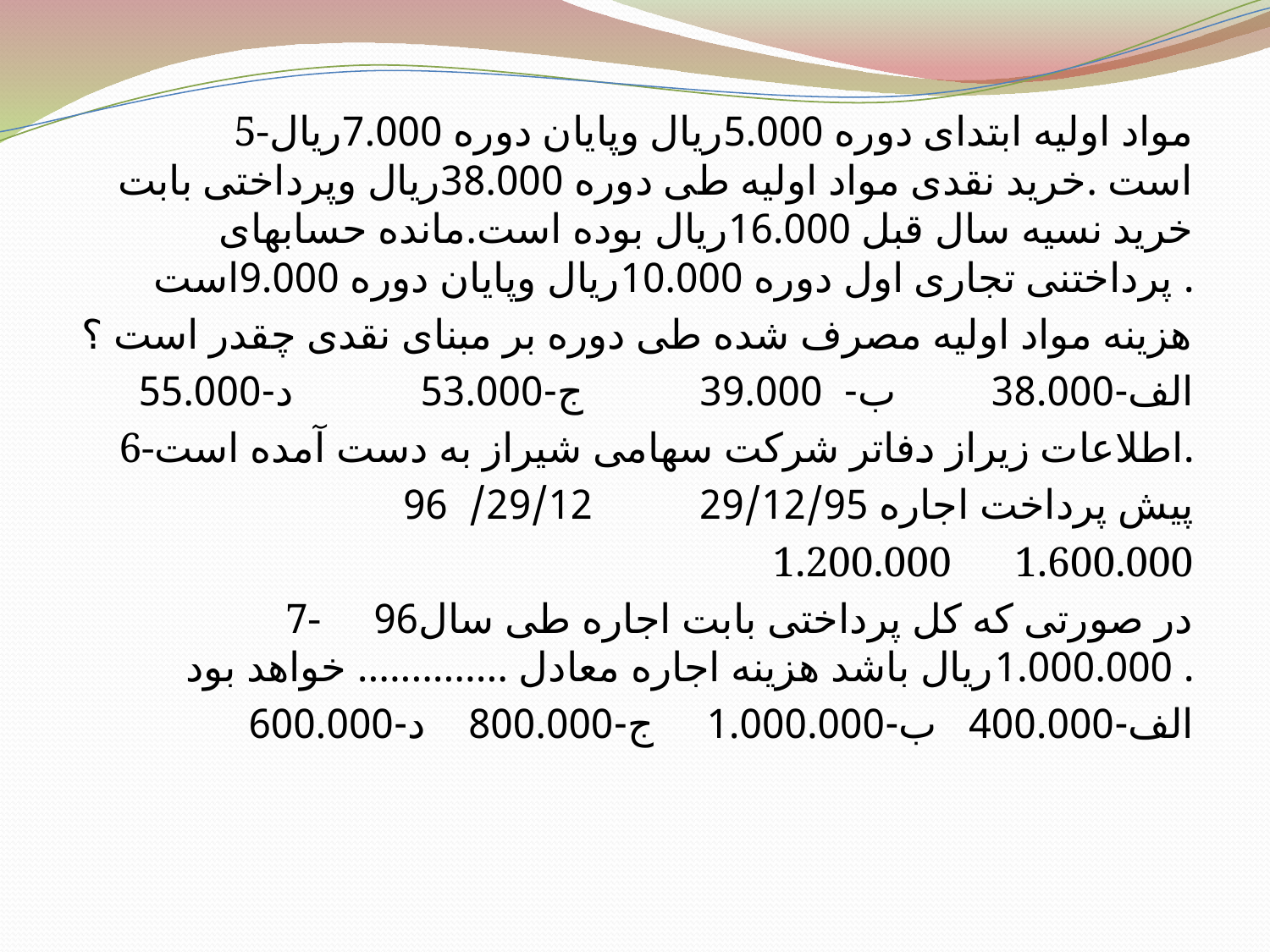

5-مواد اولیه ابتدای دوره 5.000ریال وپایان دوره 7.000ریال است .خرید نقدی مواد اولیه طی دوره 38.000ریال وپرداختی بابت خرید نسیه سال قبل 16.000ریال بوده است.مانده حسابهای پرداختنی تجاری اول دوره 10.000ریال وپایان دوره 9.000است .
هزینه مواد اولیه مصرف شده طی دوره بر مبنای نقدی چقدر است ؟
الف-38.000         ب-  39.000           ج-53.000            د-55.000
6-اطلاعات زیراز دفاتر شرکت سهامی شیراز به دست آمده است.
پیش پرداخت اجاره 29/12/95          29/12/  96
                       1.200.000      1.600.000
7-در صورتی که کل پرداختی بابت اجاره طی سال96      1.000.000ریال باشد هزینه اجاره معادل .............. خواهد بود .
الف-400.000   ب-1.000.000     ج-800.000    د-600.000